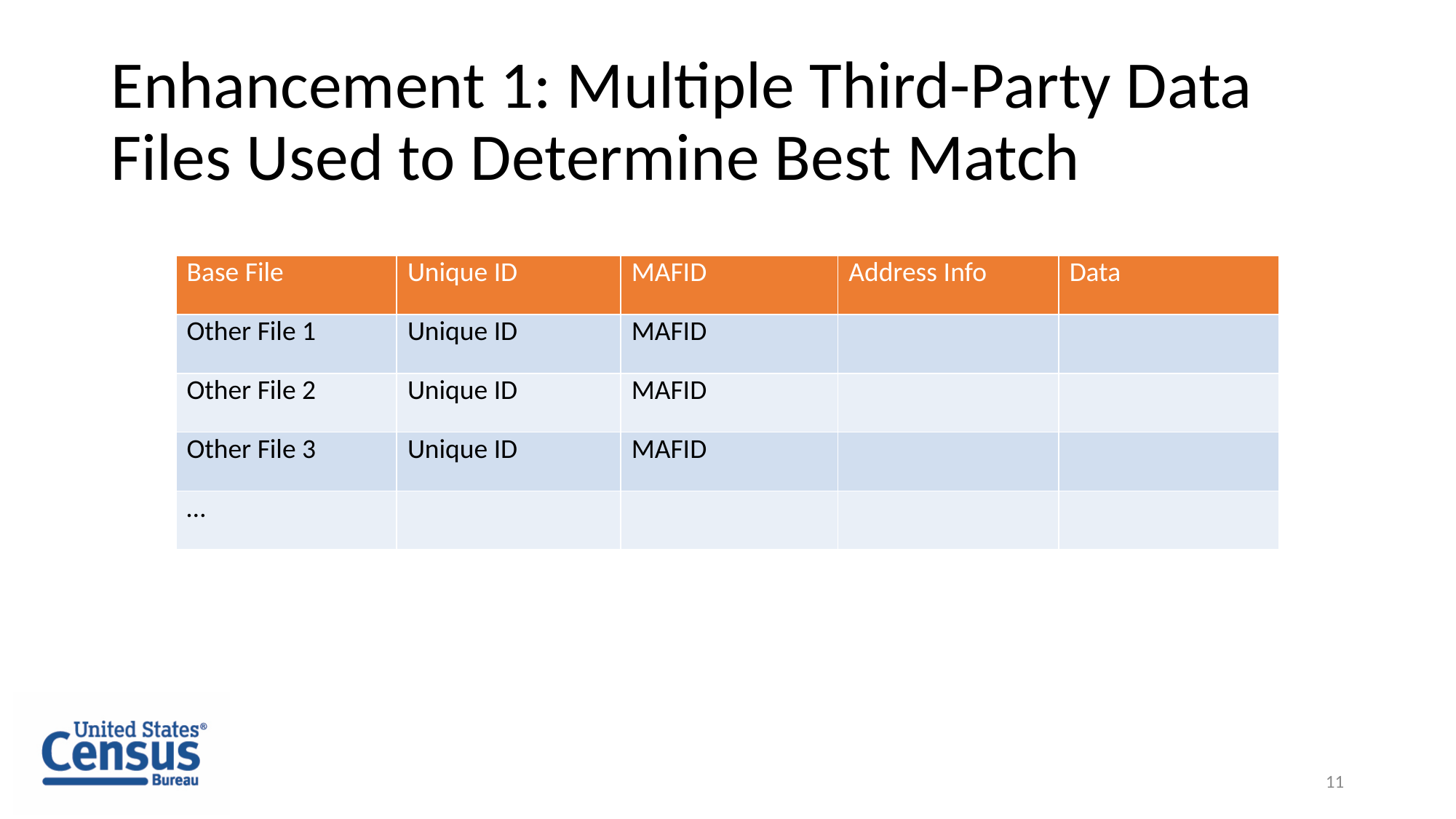

# Enhancement 1: Multiple Third-Party Data Files Used to Determine Best Match
| Base File | Unique ID | MAFID | Address Info | Data |
| --- | --- | --- | --- | --- |
| Other File 1 | Unique ID | MAFID |  |  |
| Other File 2 | Unique ID | MAFID |  |  |
| Other File 3 | Unique ID | MAFID |  |  |
| … |  |  |  |  |
11